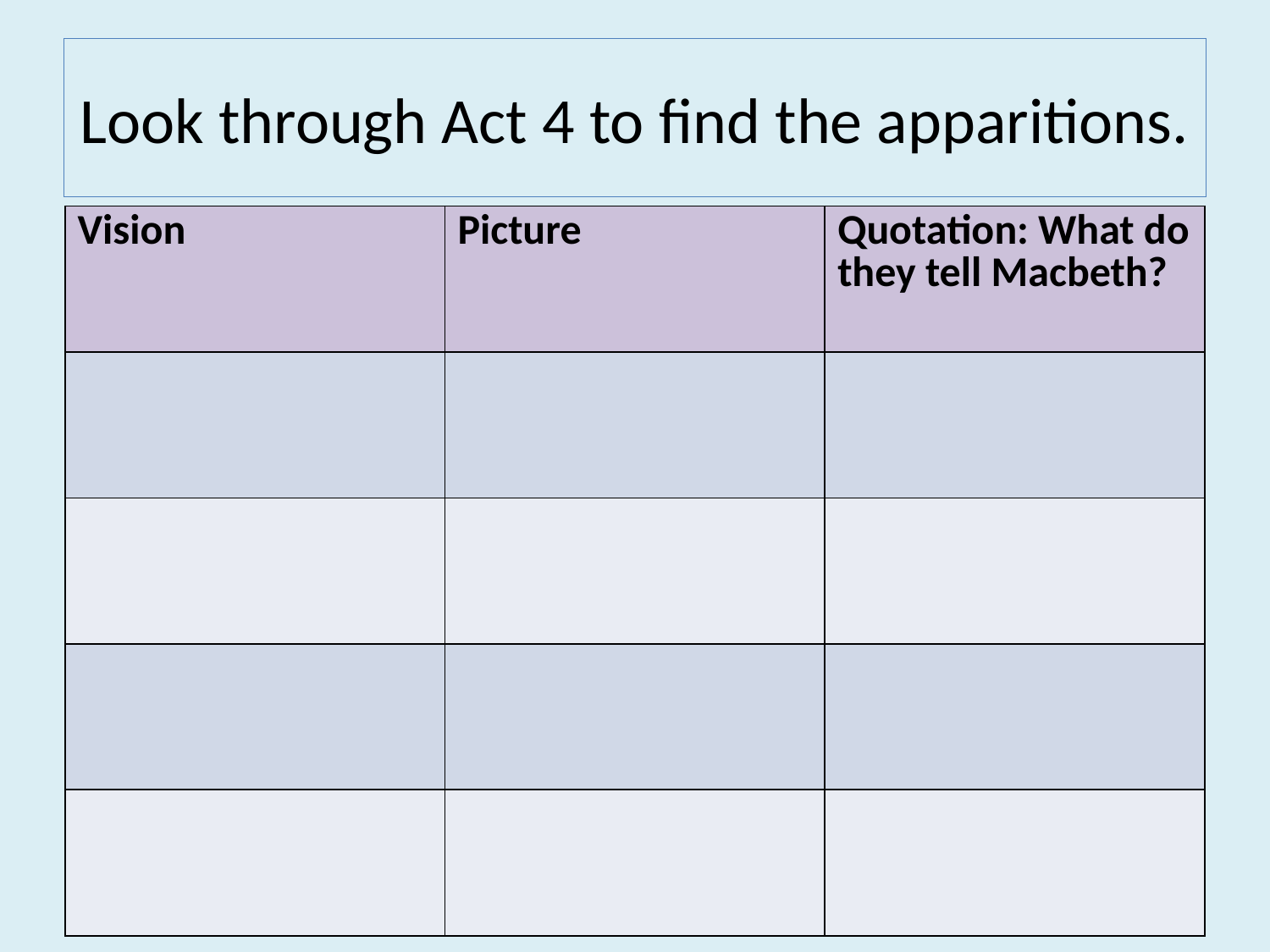

# Look through Act 4 to find the apparitions.
| Vision | Picture | Quotation: What do they tell Macbeth? |
| --- | --- | --- |
|  |  |  |
|  |  |  |
|  |  |  |
|  |  |  |